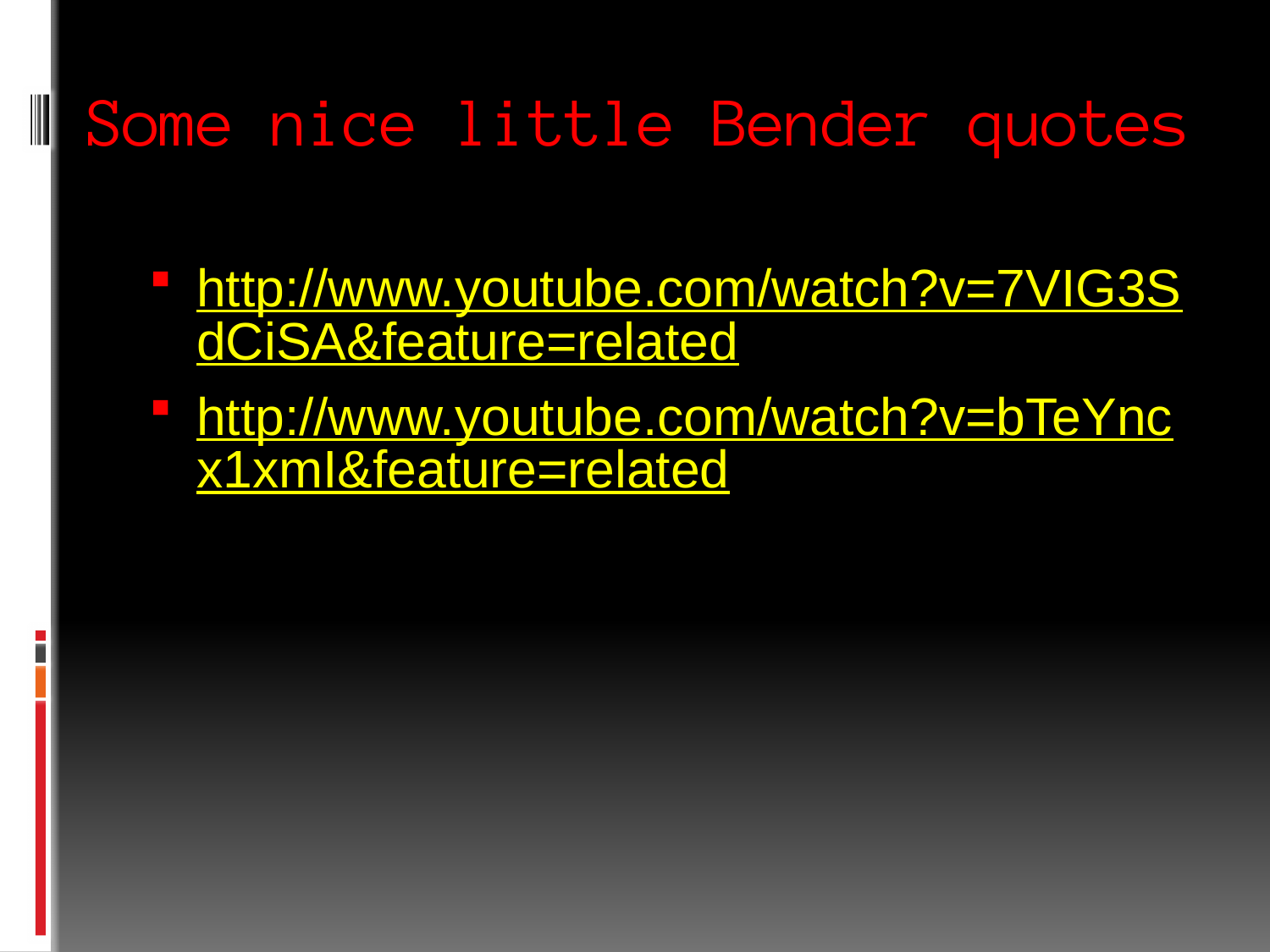

Some nice little Bender quotes
http://www.youtube.com/watch?v=7VIG3SdCiSA&feature=related
http://www.youtube.com/watch?v=bTeYncx1xmI&feature=related